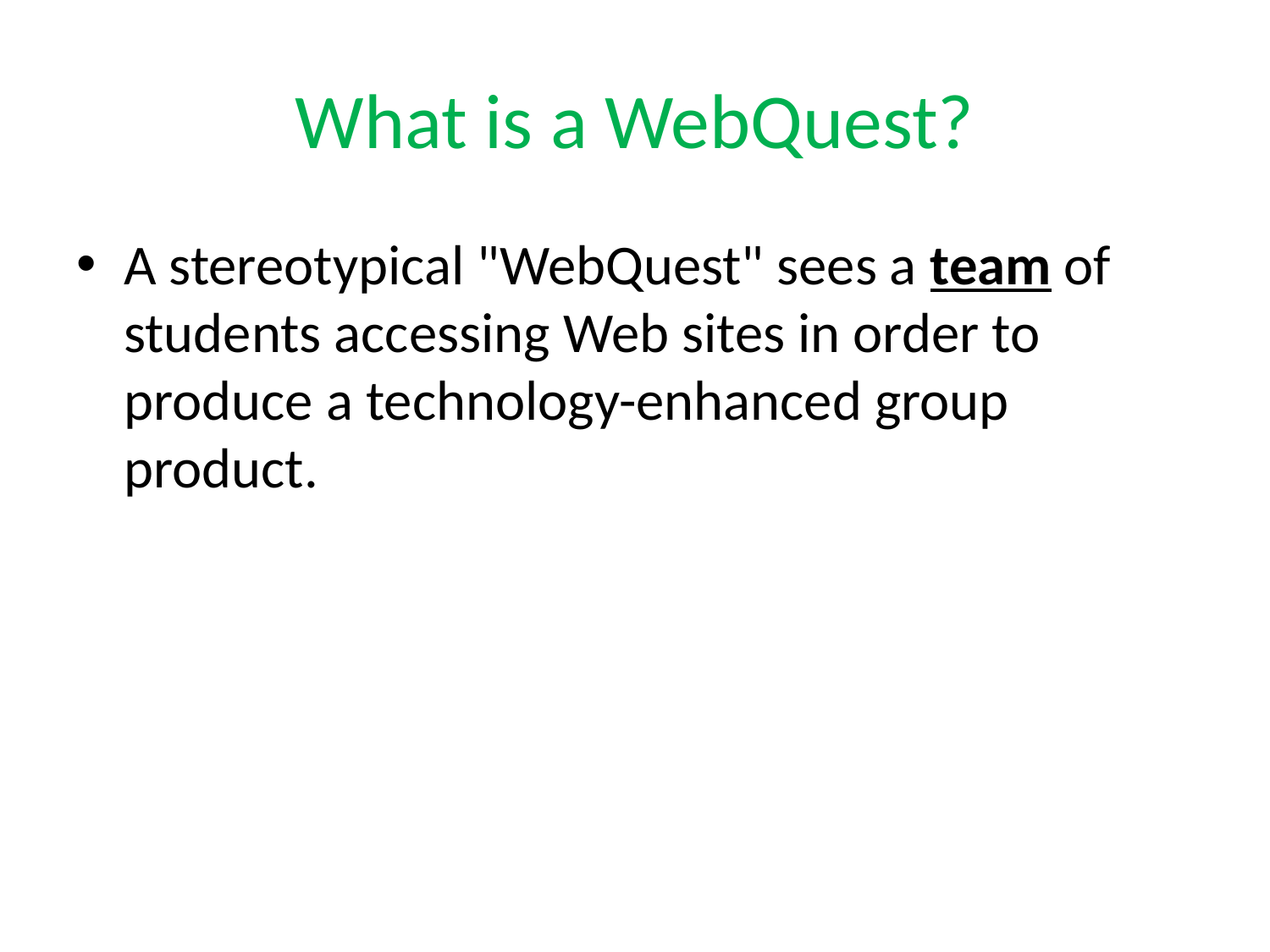

# What is a WebQuest?
A stereotypical "WebQuest" sees a team of students accessing Web sites in order to produce a technology-enhanced group product.